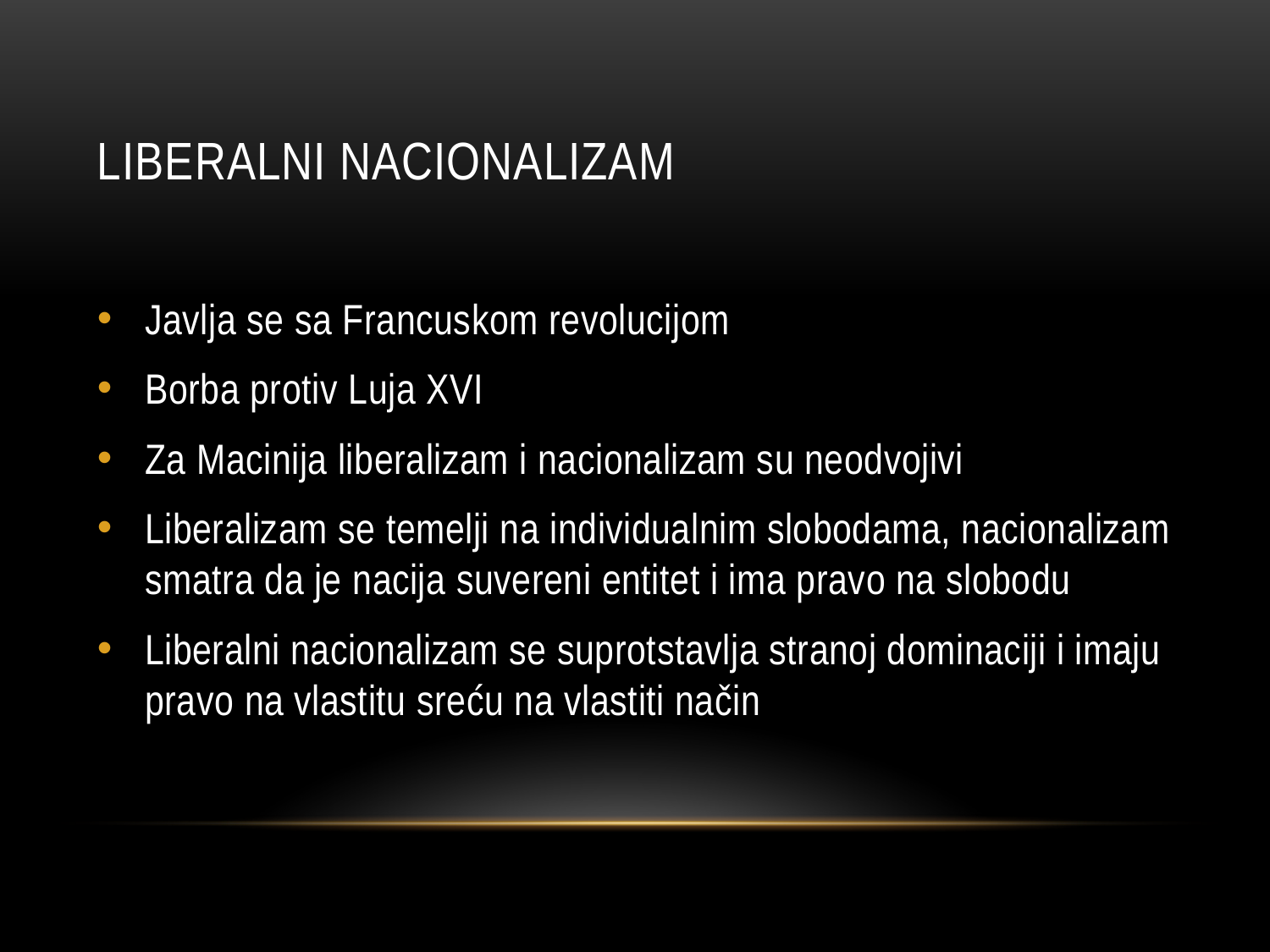

# Liberalni nacionalizam
Javlja se sa Francuskom revolucijom
Borba protiv Luja XVI
Za Macinija liberalizam i nacionalizam su neodvojivi
Liberalizam se temelji na individualnim slobodama, nacionalizam smatra da je nacija suvereni entitet i ima pravo na slobodu
Liberalni nacionalizam se suprotstavlja stranoj dominaciji i imaju pravo na vlastitu sreću na vlastiti način